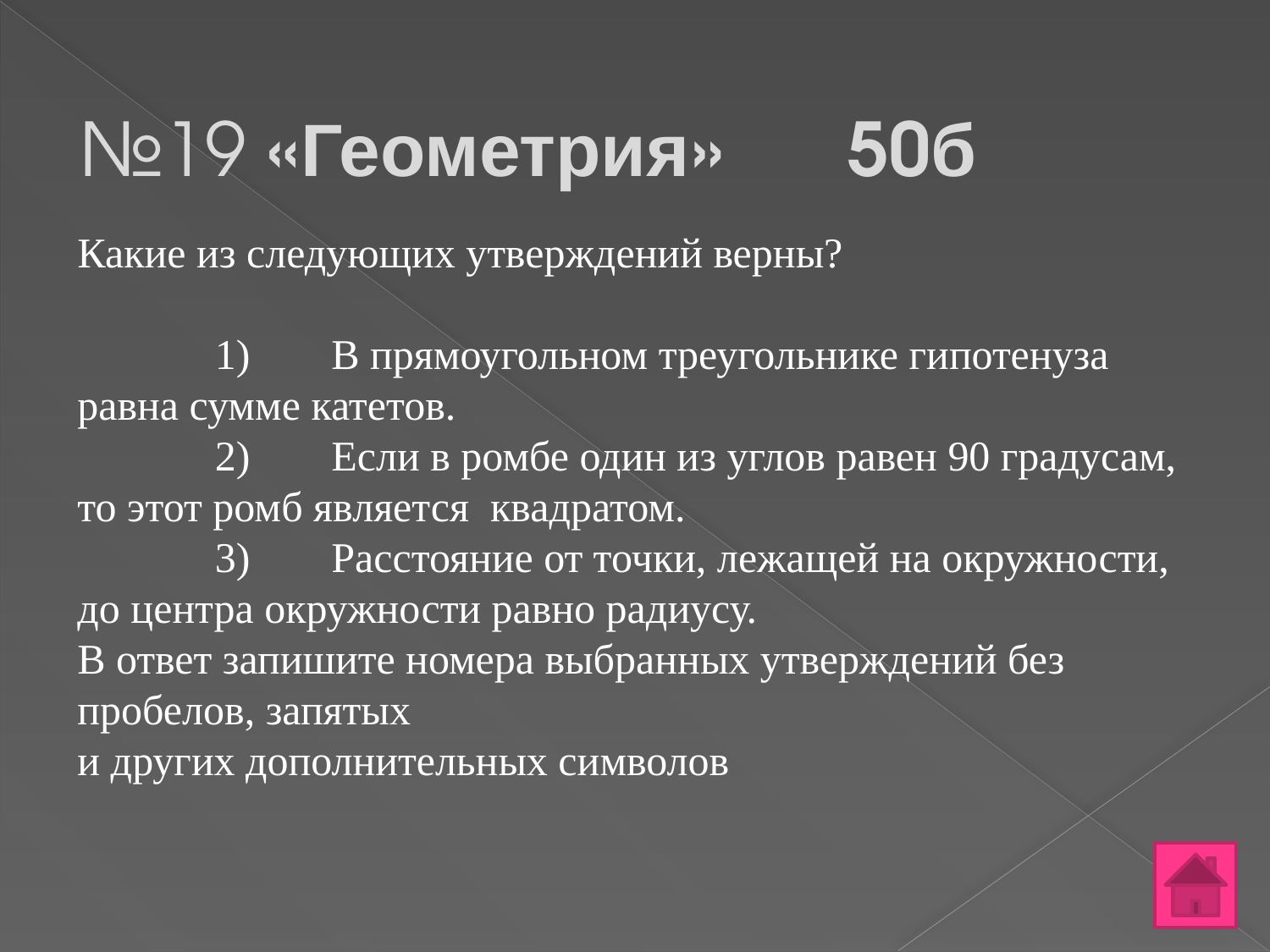

# №19 «Геометрия»      50б
Какие из следующих утверждений верны?

  	 1) 	В прямоугольном треугольнике гипотенуза равна сумме катетов.
  	 2) 	Если в ромбе один из углов равен 90 градусам, то этот ромб является  квадратом.
  	 3) 	Расстояние от точки, лежащей на окружности, до центра окружности равно радиусу.
В ответ запишите номера выбранных утверждений без пробелов, запятых
и других дополнительных символов